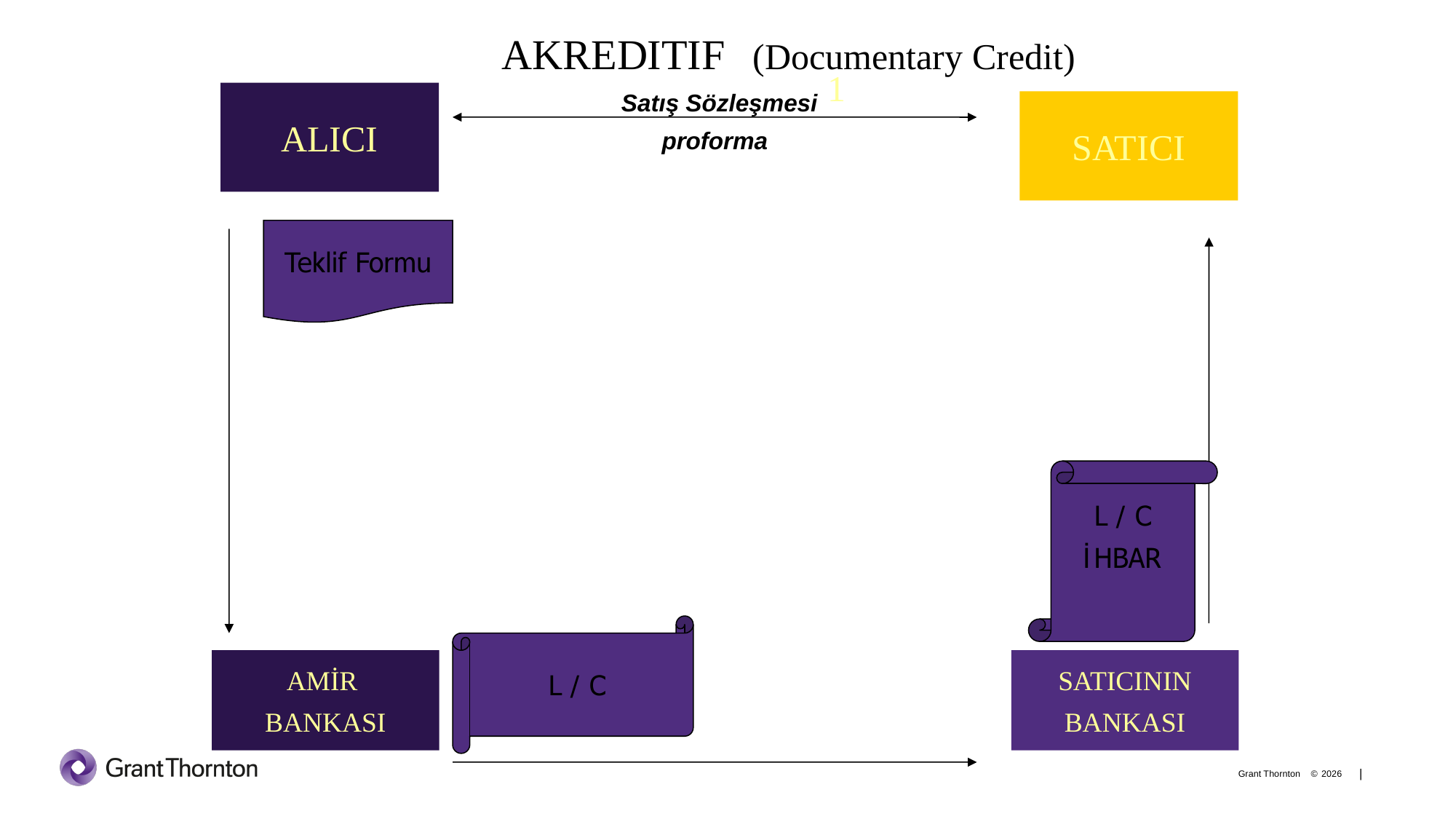

AKREDITIF   (Documentary Credit)
1
Satış Sözleşmesi
      proforma
ALICI
SATICI

Teklif Formu

L / C
İHBAR

L / C
AMİR
BANKASI
SATICININ
BANKASI